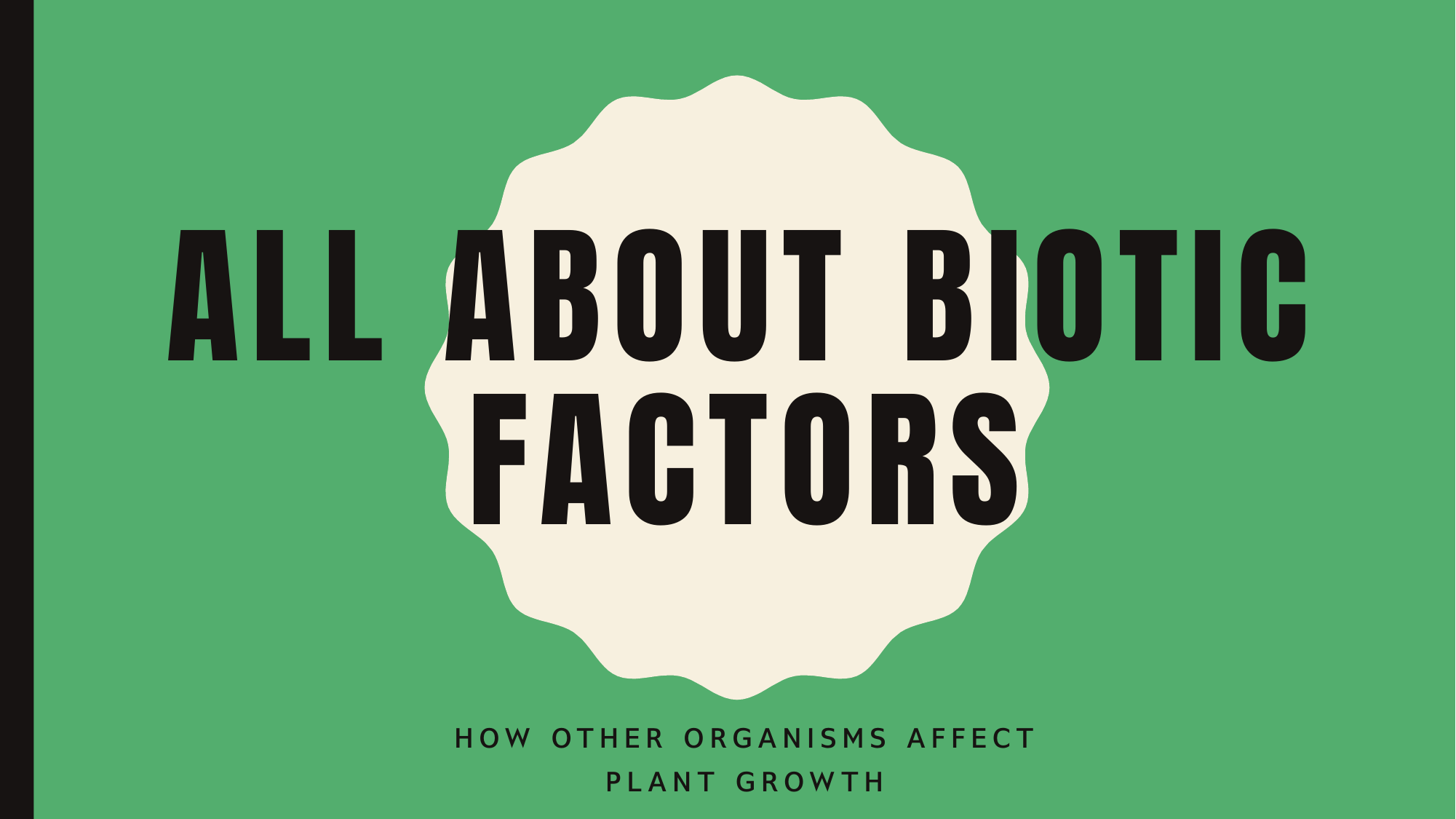

# All about biotic factors
How other organisms affect
plant growth